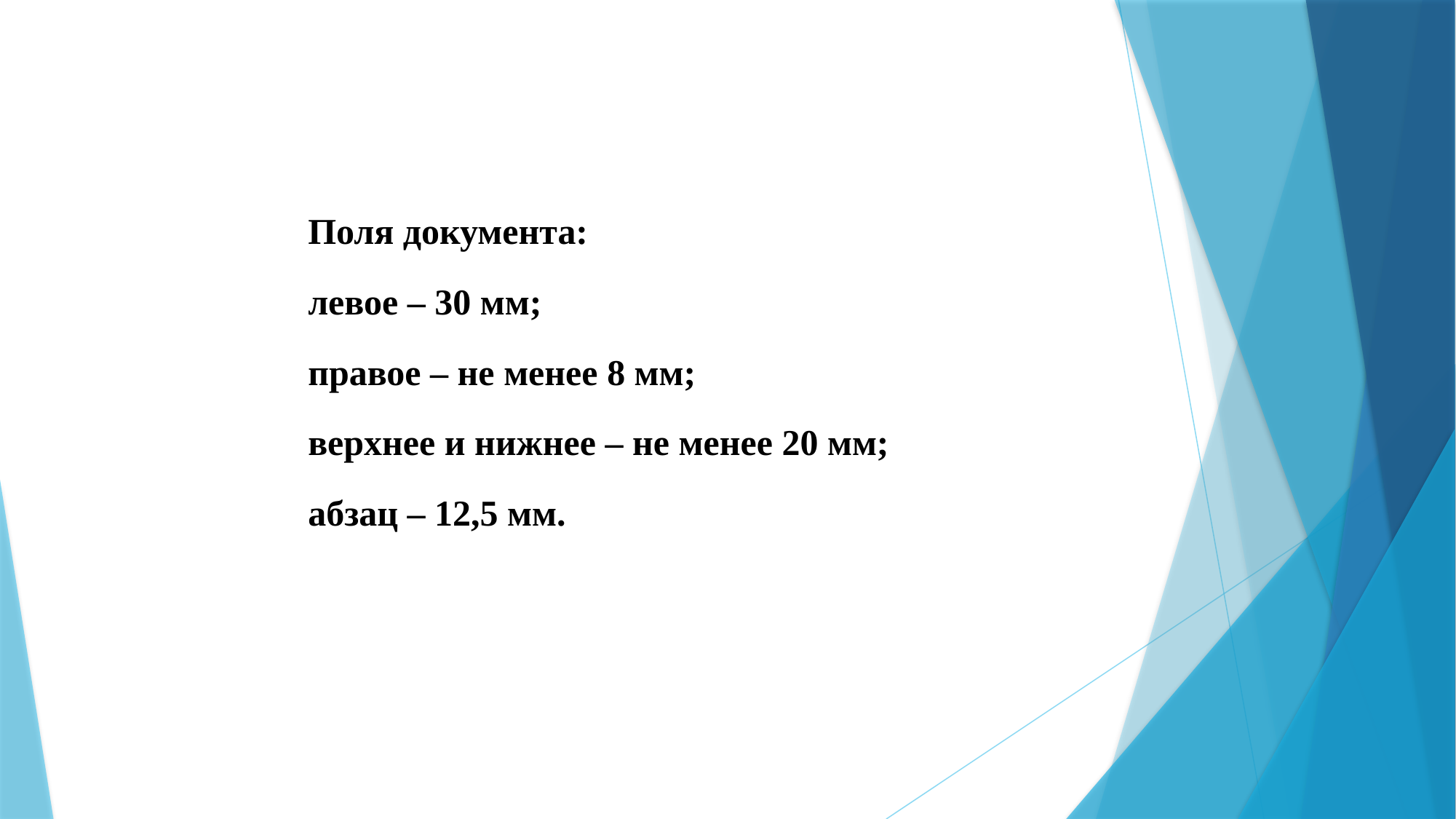

| Поля документа: левое – 30 мм; правое – не менее 8 мм; верхнее и нижнее – не менее 20 мм; абзац – 12,5 мм. |
| --- |
|  |